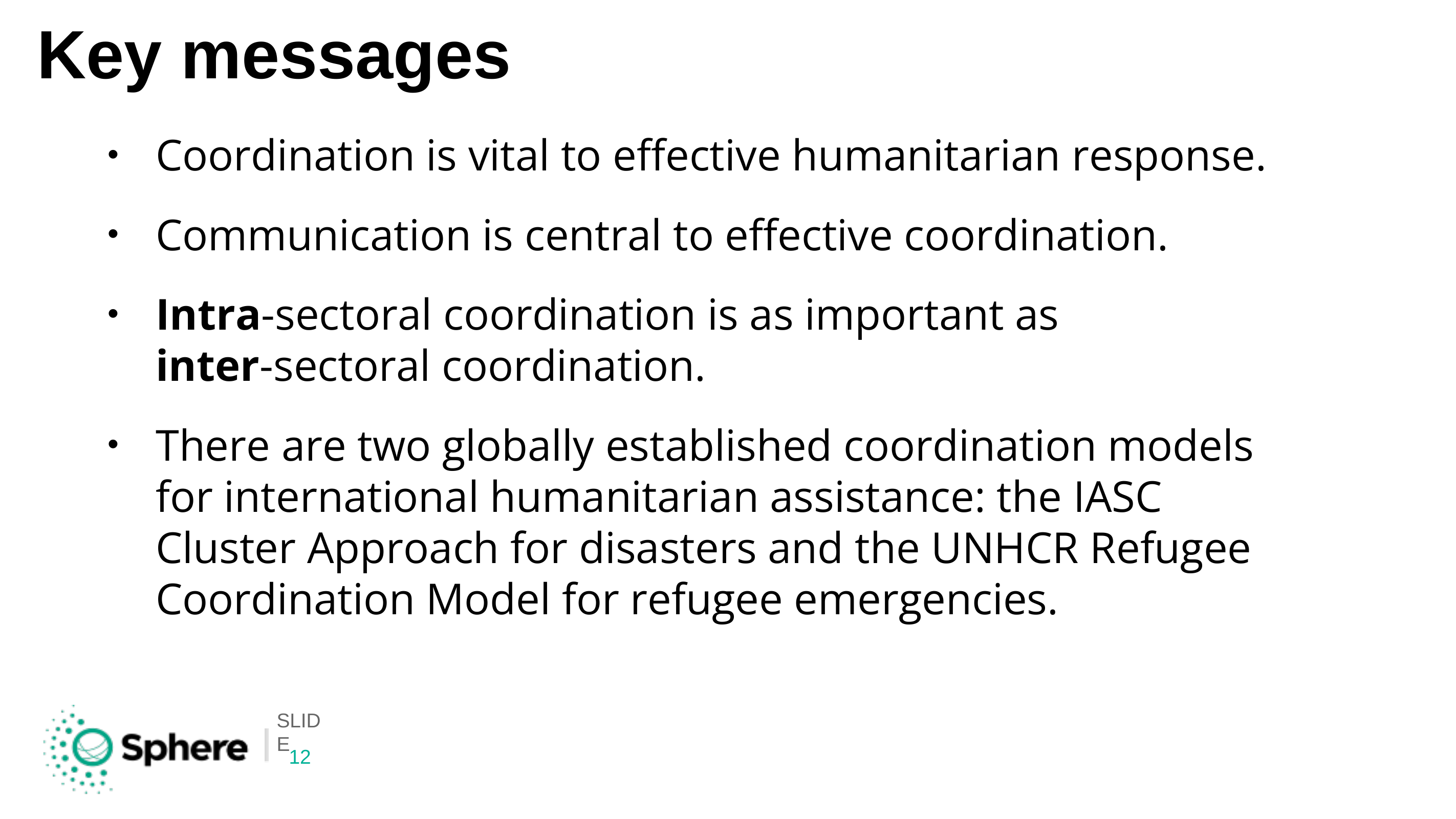

# Key messages
Coordination is vital to effective humanitarian response.
Communication is central to effective coordination.
Intra-sectoral coordination is as important as
inter-sectoral coordination.
There are two globally established coordination models for international humanitarian assistance: the IASC Cluster Approach for disasters and the UNHCR Refugee Coordination Model for refugee emergencies.
12